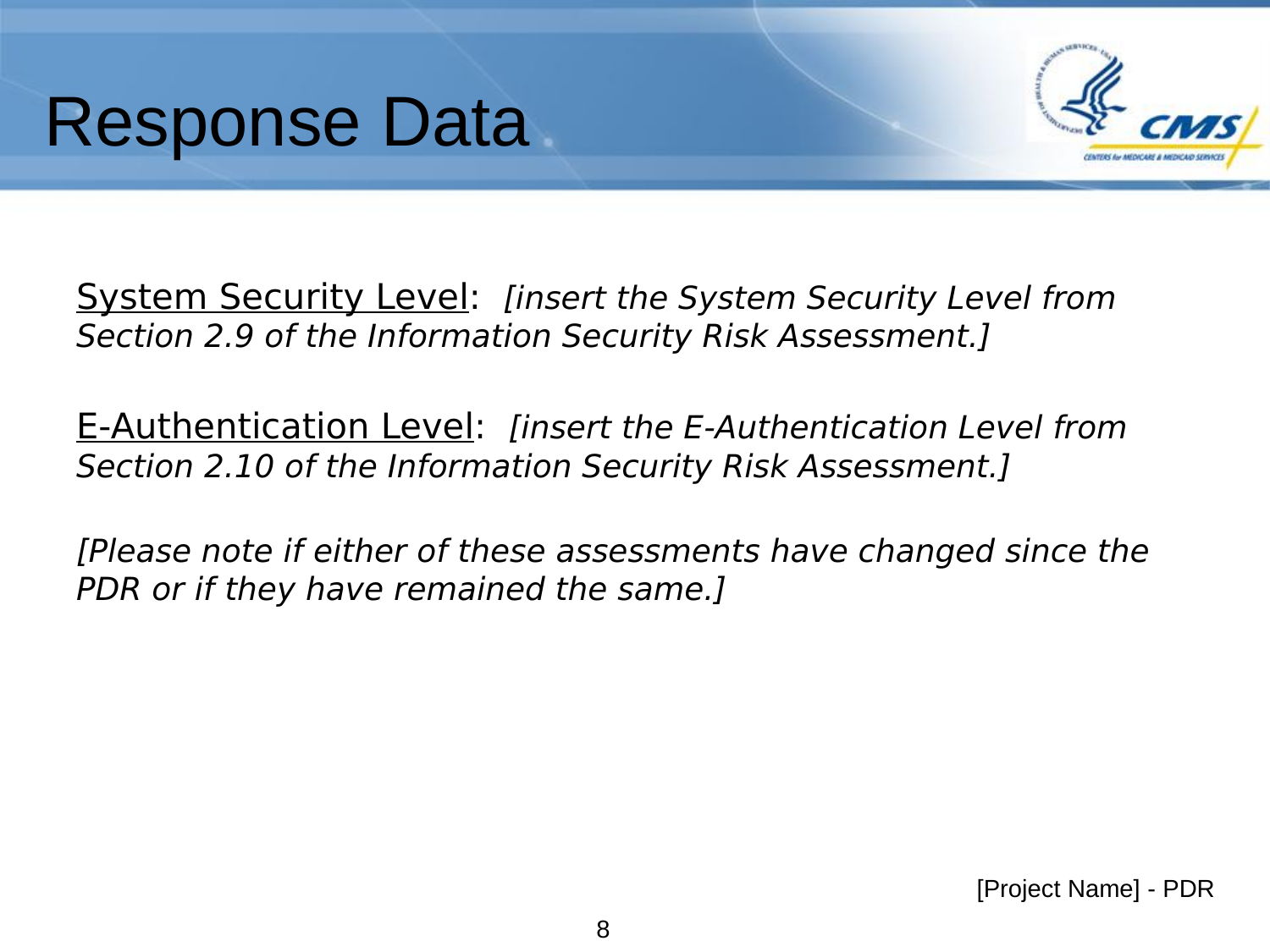

Response Data

System Security Level:  [insert the System Security Level from Section 2.9 of the Information Security Risk Assessment.]

E-Authentication Level:  [insert the E-Authentication Level from Section 2.10 of the Information Security Risk Assessment.]

[Please note if either of these assessments have changed since the PDR or if they have remained the same.]

[Project Name] - PDR
8